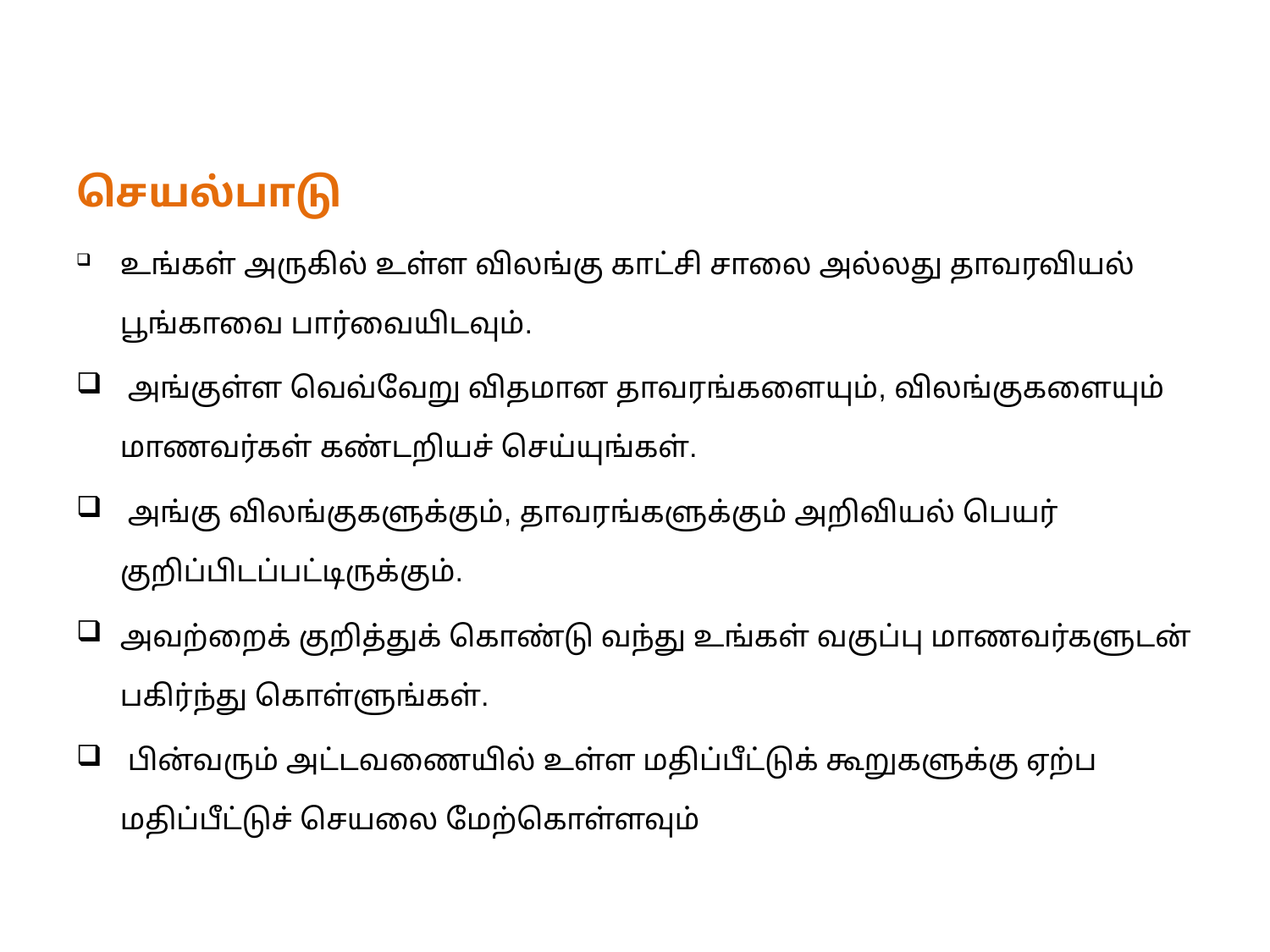

செயல்பாடு
	உங்கள் அருகில் உள்ள விலங்கு காட்சி சாலை அல்லது தாவரவியல் பூங்காவை பார்வையிடவும்.
 அங்குள்ள வெவ்வேறு விதமான தாவரங்களையும், விலங்குகளையும் மாணவர்கள் கண்டறியச் செய்யுங்கள்.
 அங்கு விலங்குகளுக்கும், தாவரங்களுக்கும் அறிவியல் பெயர் குறிப்பிடப்பட்டிருக்கும்.
அவற்றைக் குறித்துக் கொண்டு வந்து உங்கள் வகுப்பு மாணவர்களுடன் பகிர்ந்து கொள்ளுங்கள்.
 பின்வரும் அட்டவணையில் உள்ள மதிப்பீட்டுக் கூறுகளுக்கு ஏற்ப மதிப்பீட்டுச் செயலை மேற்கொள்ளவும்